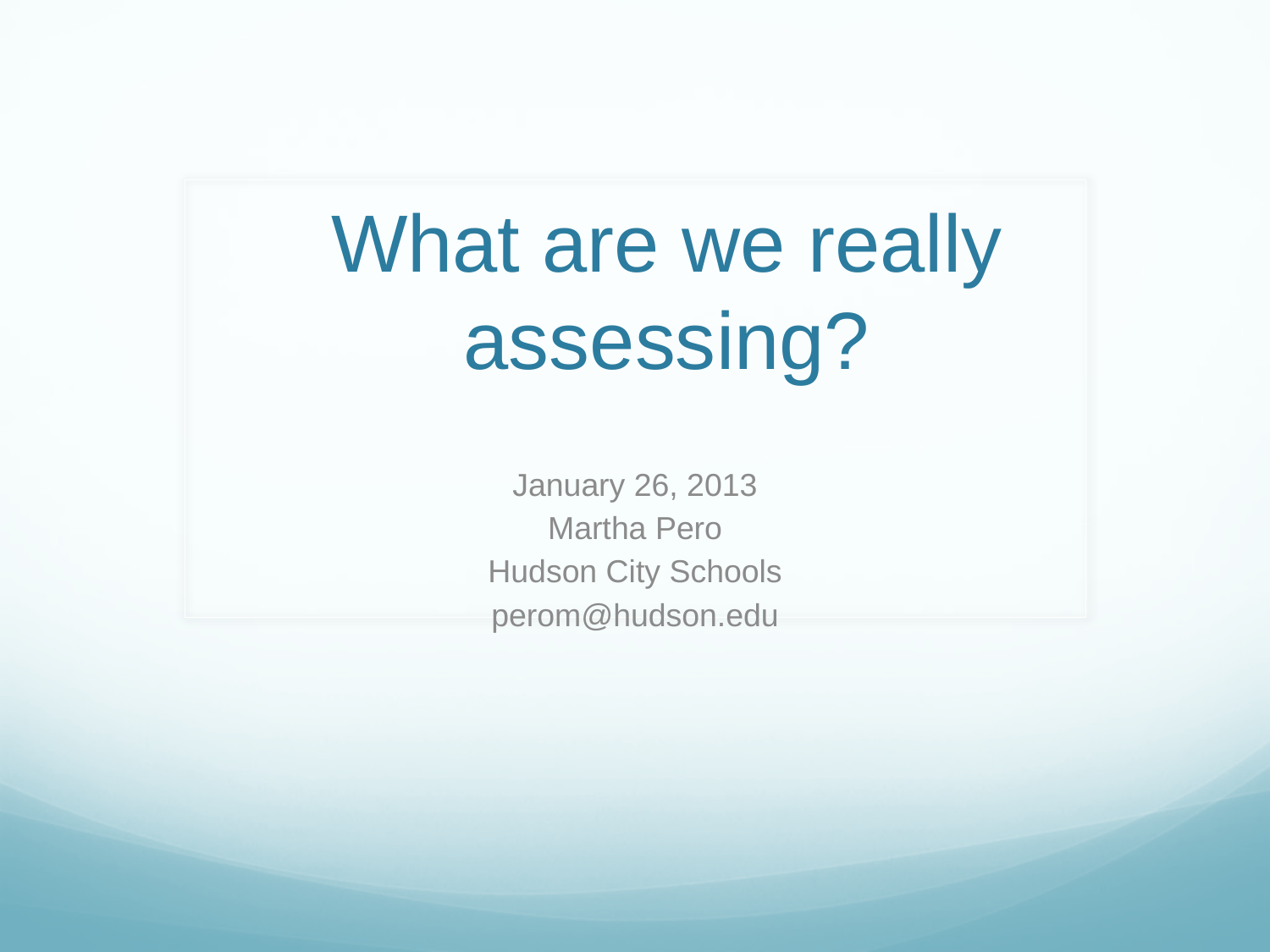

# What are we really assessing?
January 26, 2013
Martha Pero
Hudson City Schools
perom@hudson.edu